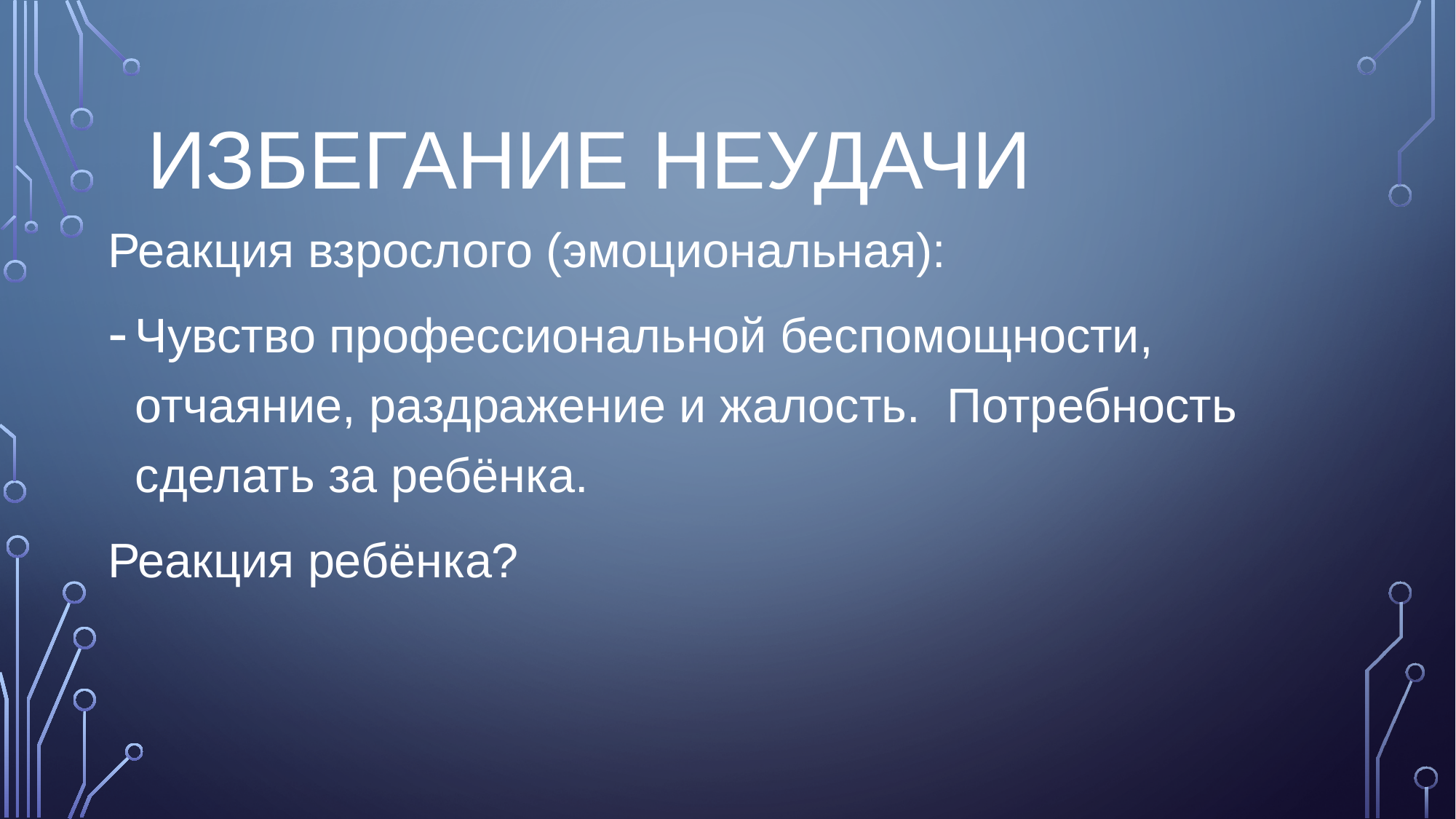

# Избегание неудачи
Реакция взрослого (эмоциональная):
Чувство профессиональной беспомощности, отчаяние, раздражение и жалость.  Потребность сделать за ребёнка.
Реакция ребёнка?